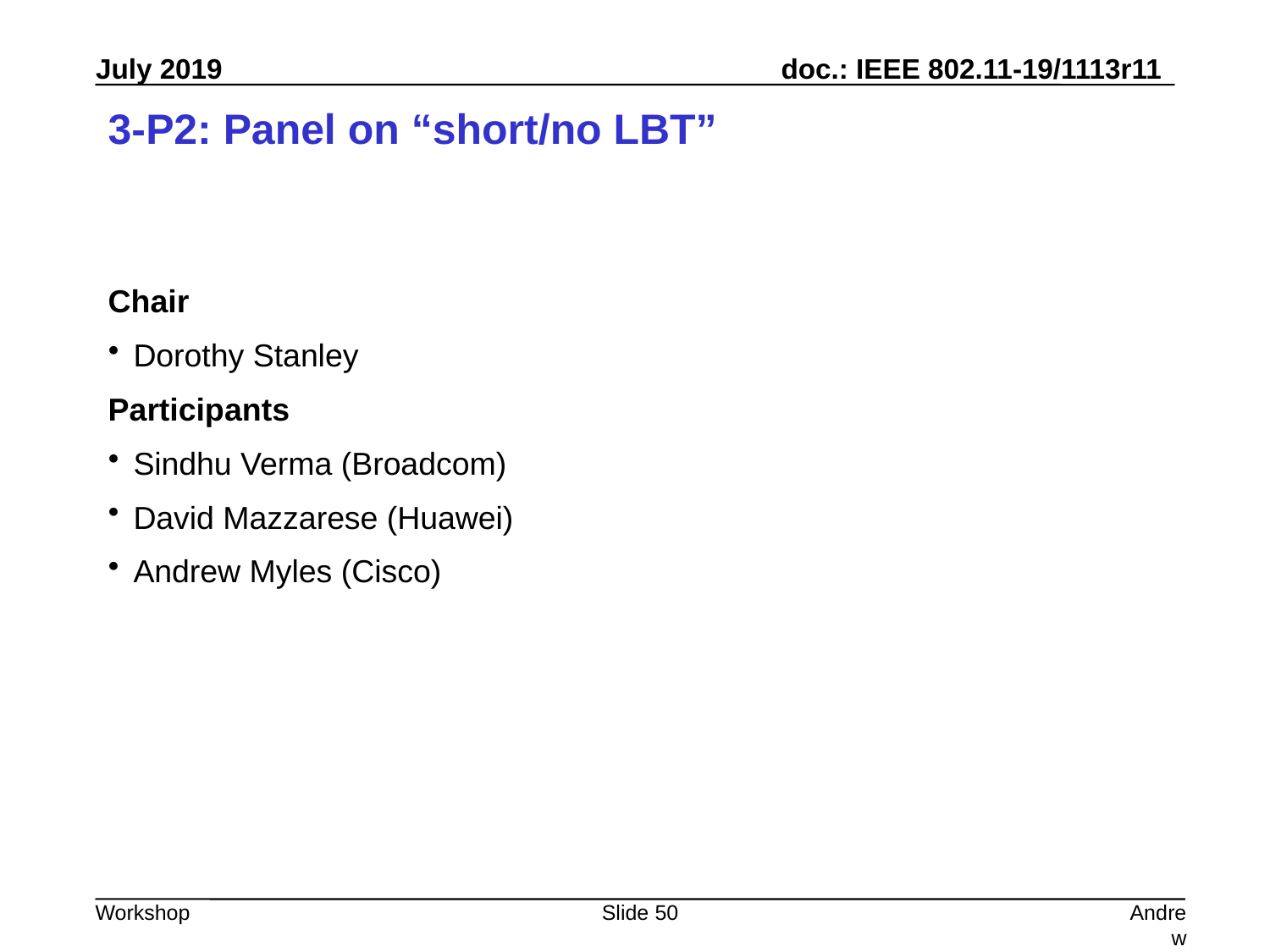

# 3-P2: Panel on “short/no LBT”
Chair
Dorothy Stanley
Participants
Sindhu Verma (Broadcom)
David Mazzarese (Huawei)
Andrew Myles (Cisco)

Slide 50
Andrew Myles, Cisco